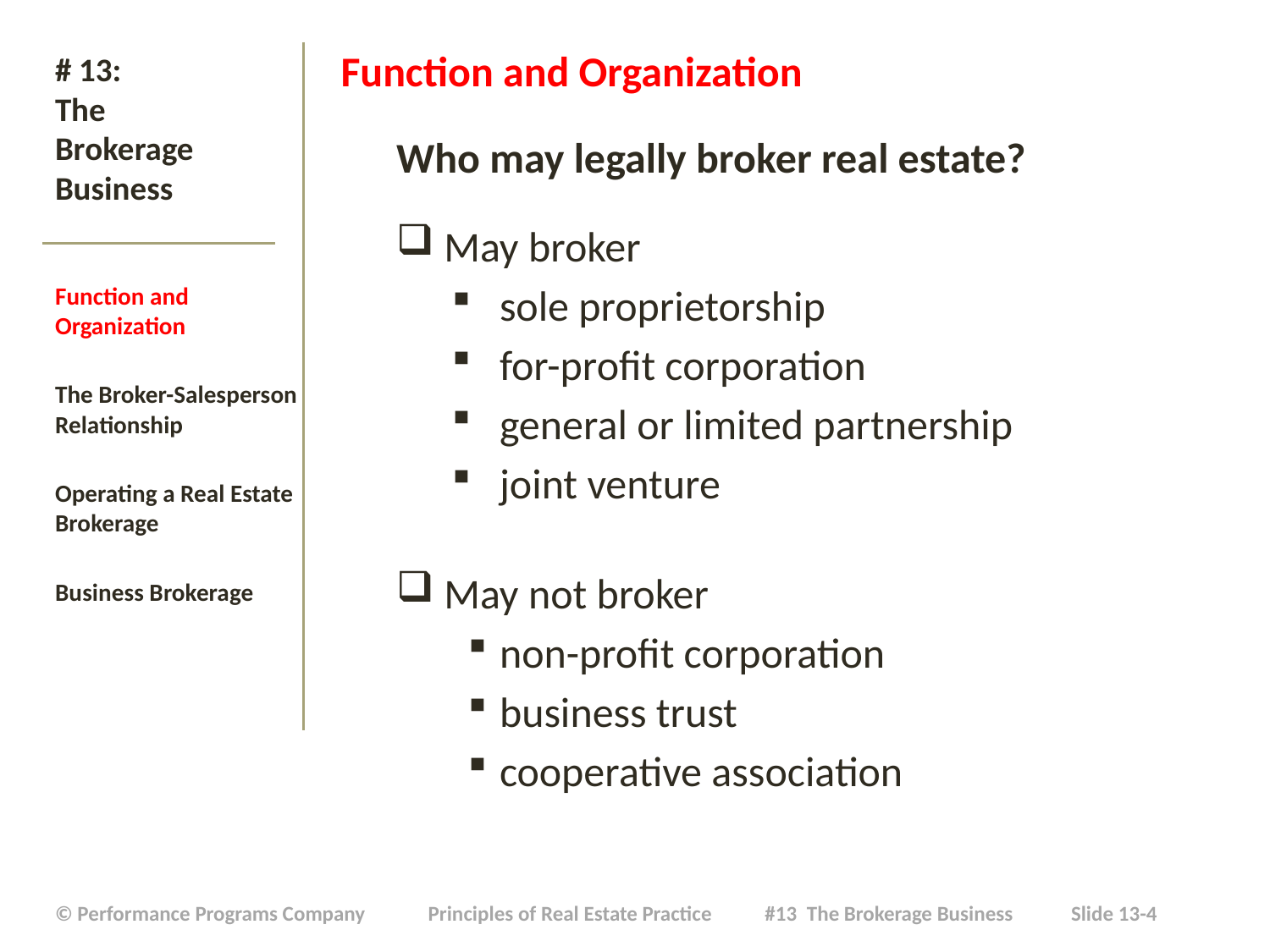

Function and Organization

Who may legally broker real estate?

May broker
sole proprietorship
for-profit corporation
general or limited partnership
joint venture
May not broker
non-profit corporation
business trust
cooperative association

# # 13: The Brokerage Business

Function and Organization

The Broker-Salesperson Relationship

Operating a Real Estate Brokerage

Business Brokerage

| © Performance Programs Company Principles of Real Estate Practice #13 The Brokerage Business Slide 13-4 |
| --- |